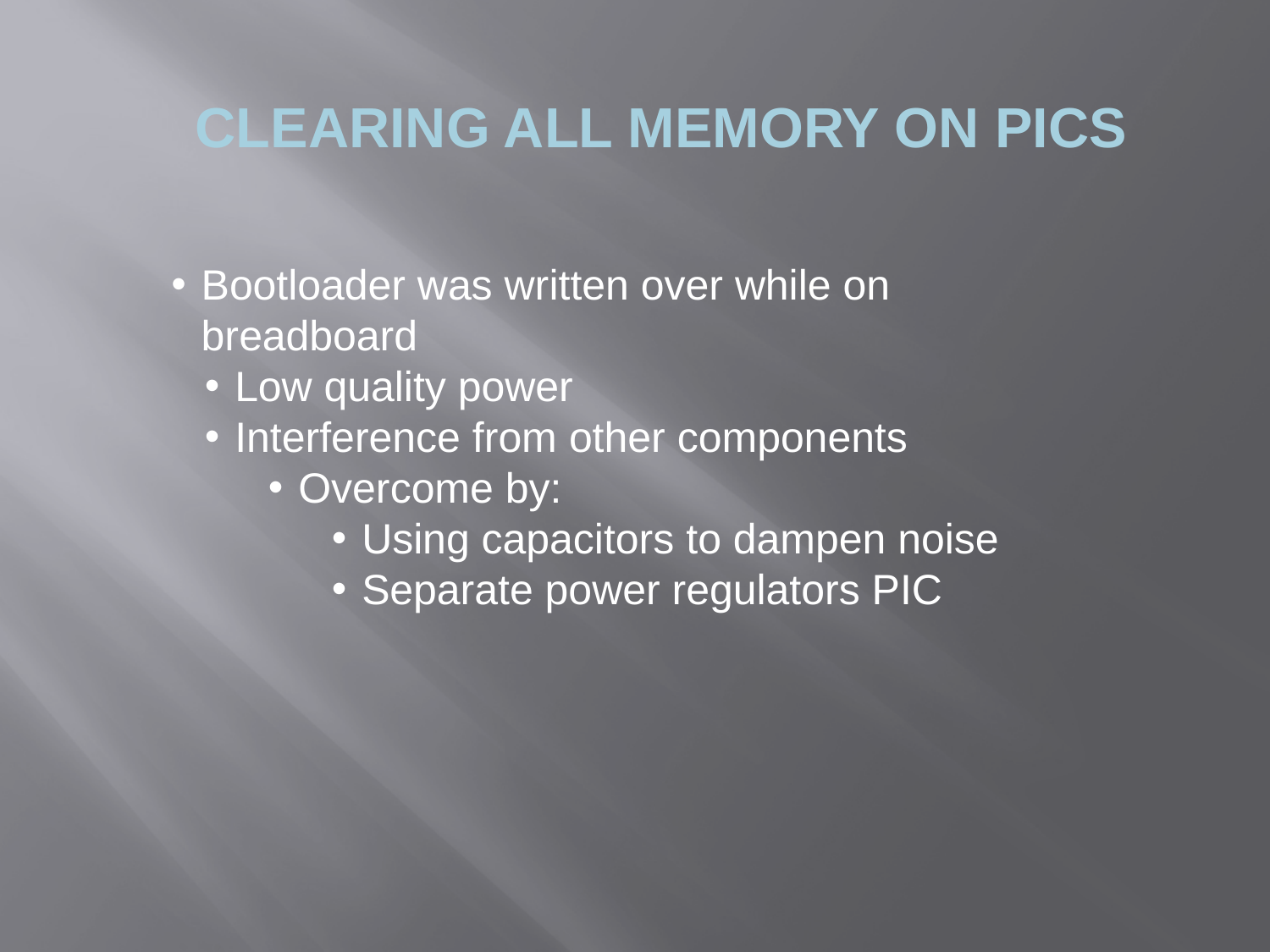

# Clearing all memory on Pics

Bootloader was written over while on breadboard
Low quality power
Interference from other components
Overcome by:
Using capacitors to dampen noise
Separate power regulators PIC